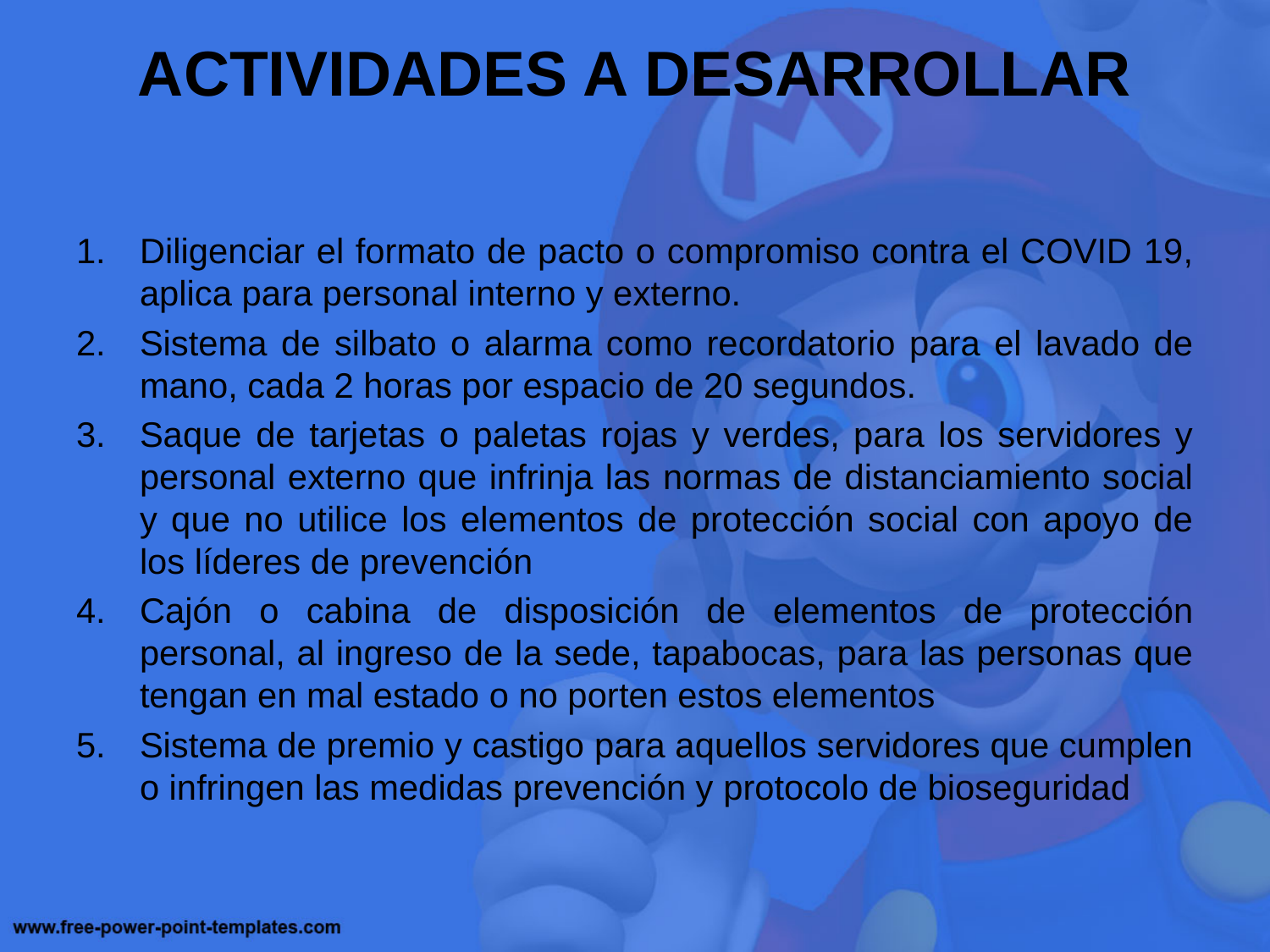

# ACTIVIDADES A DESARROLLAR
Diligenciar el formato de pacto o compromiso contra el COVID 19, aplica para personal interno y externo.
Sistema de silbato o alarma como recordatorio para el lavado de mano, cada 2 horas por espacio de 20 segundos.
Saque de tarjetas o paletas rojas y verdes, para los servidores y personal externo que infrinja las normas de distanciamiento social y que no utilice los elementos de protección social con apoyo de los líderes de prevención
Cajón o cabina de disposición de elementos de protección personal, al ingreso de la sede, tapabocas, para las personas que tengan en mal estado o no porten estos elementos
Sistema de premio y castigo para aquellos servidores que cumplen o infringen las medidas prevención y protocolo de bioseguridad